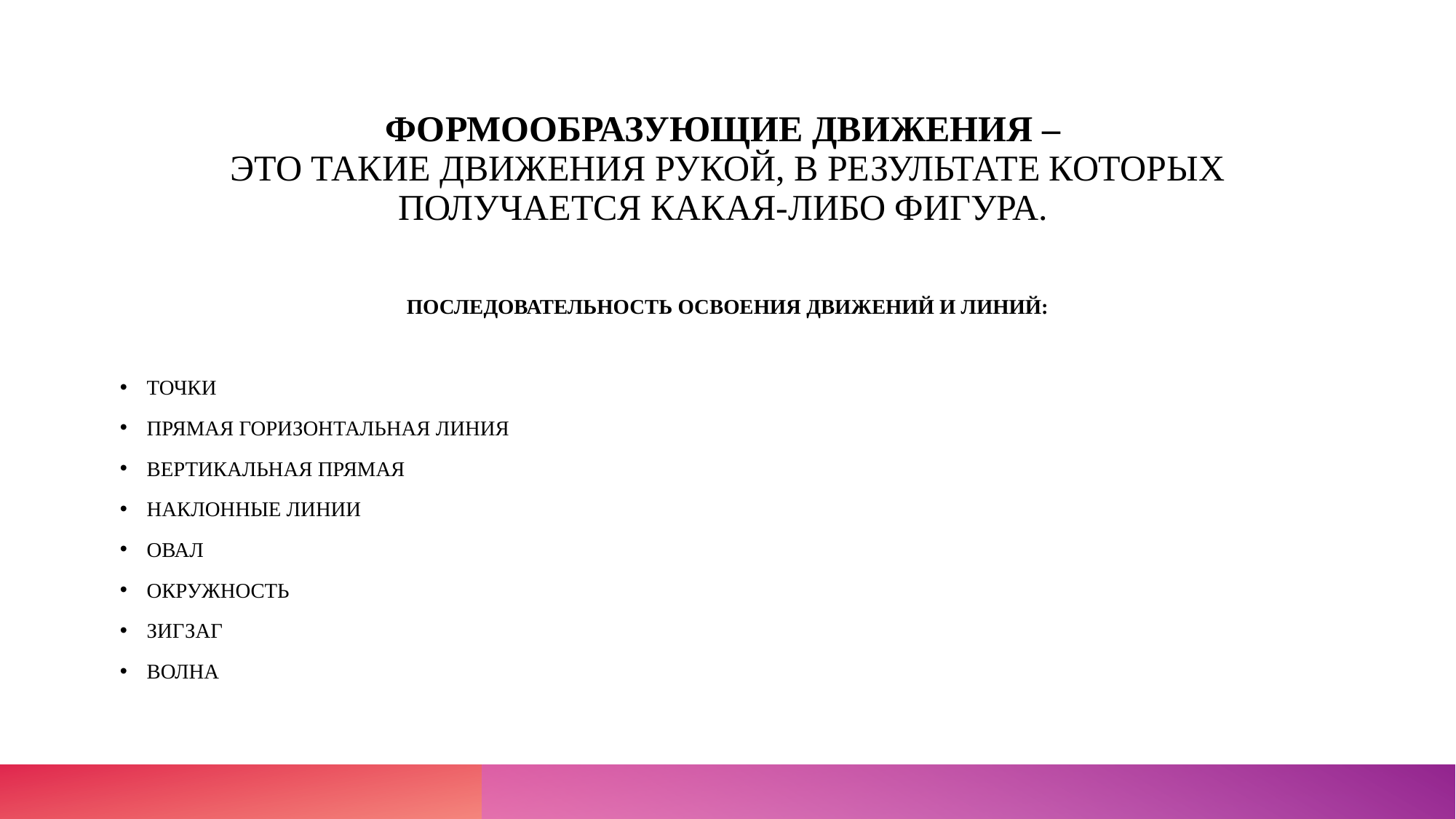

Формообразующие движения –
это такие движения рукой, в результате которых получается какая-либо фигура.
Последовательность освоения движений и линий:

Точки
прямая горизонтальная линия
Вертикальная прямая
Наклонные линии
Овал
Окружность
Зигзаг
волна